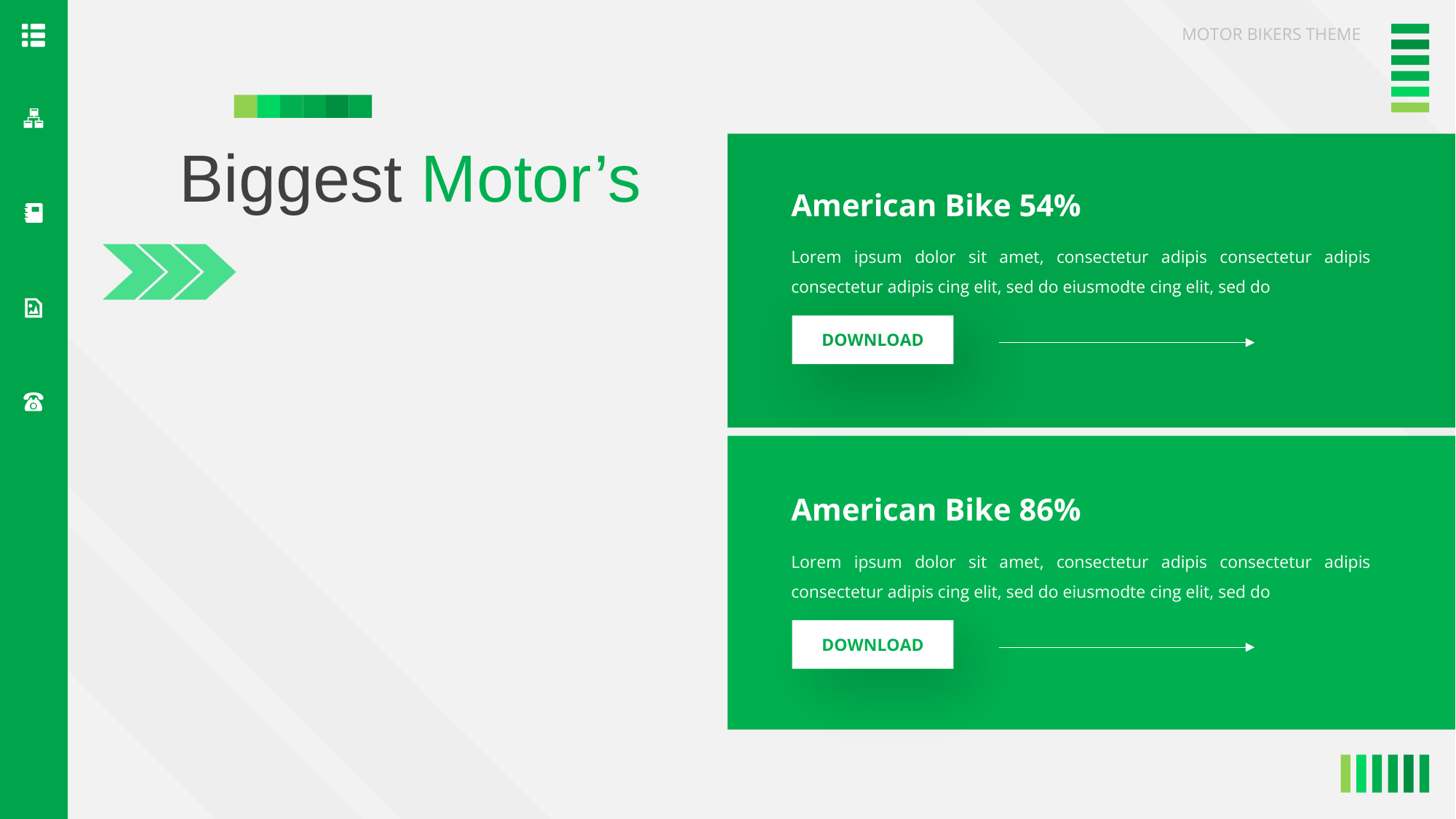

MOTOR BIKERS THEME

Biggest Motor’s

American Bike 54%
Lorem ipsum dolor sit amet, consectetur adipis consectetur adipis consectetur adipis cing elit, sed do eiusmodte cing elit, sed do
DOWNLOAD

American Bike 86%
Lorem ipsum dolor sit amet, consectetur adipis consectetur adipis consectetur adipis cing elit, sed do eiusmodte cing elit, sed do
DOWNLOAD